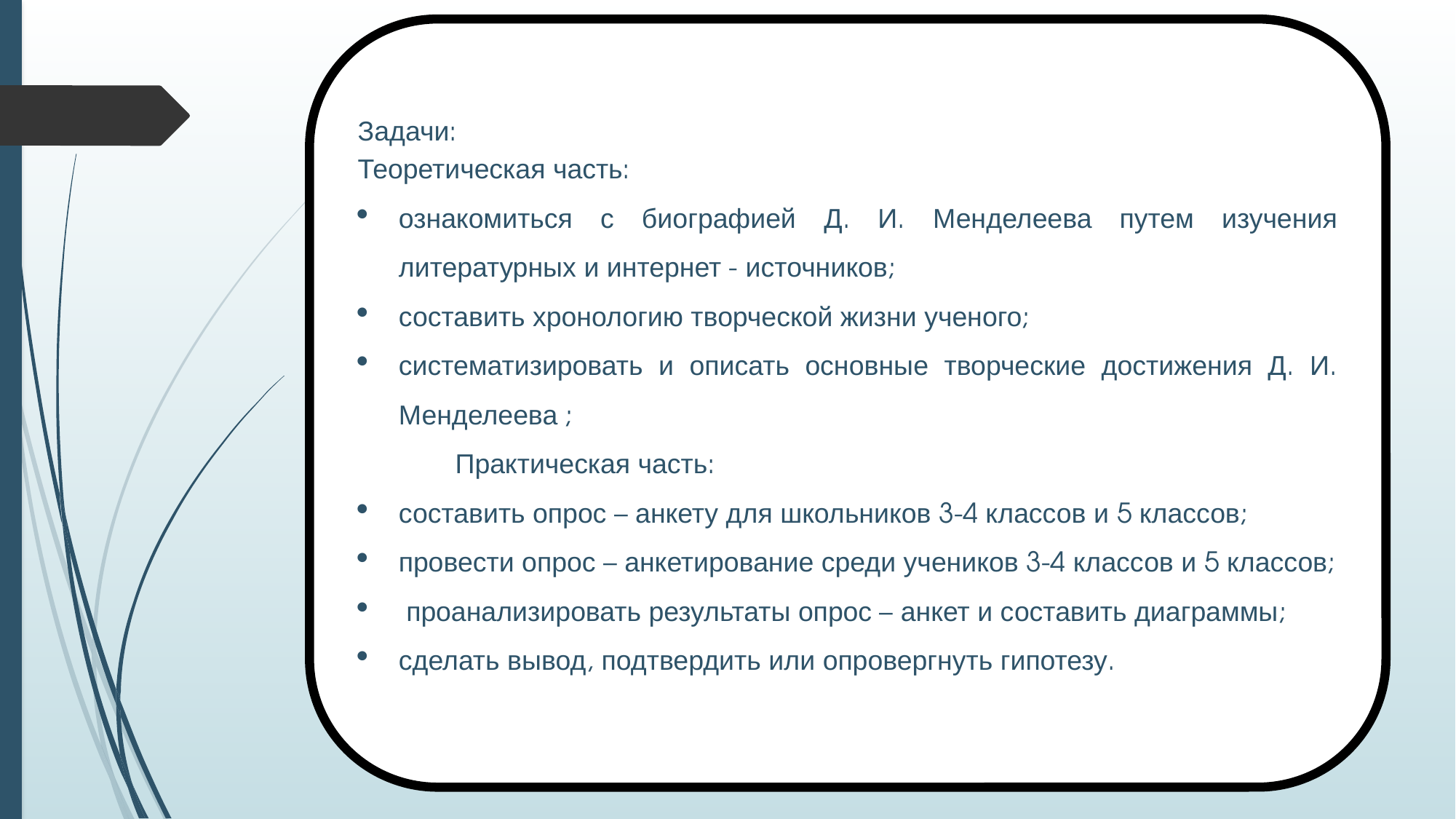

Задачи:
Теоретическая часть:
ознакомиться с биографией Д. И. Менделеева путем изучения литературных и интернет - источников;
составить хронологию творческой жизни ученого;
систематизировать и описать основные творческие достижения Д. И. Менделеева ;
Практическая часть:
составить опрос – анкету для школьников 3-4 классов и 5 классов;
провести опрос – анкетирование среди учеников 3-4 классов и 5 классов;
 проанализировать результаты опрос – анкет и составить диаграммы;
сделать вывод, подтвердить или опровергнуть гипотезу.

#